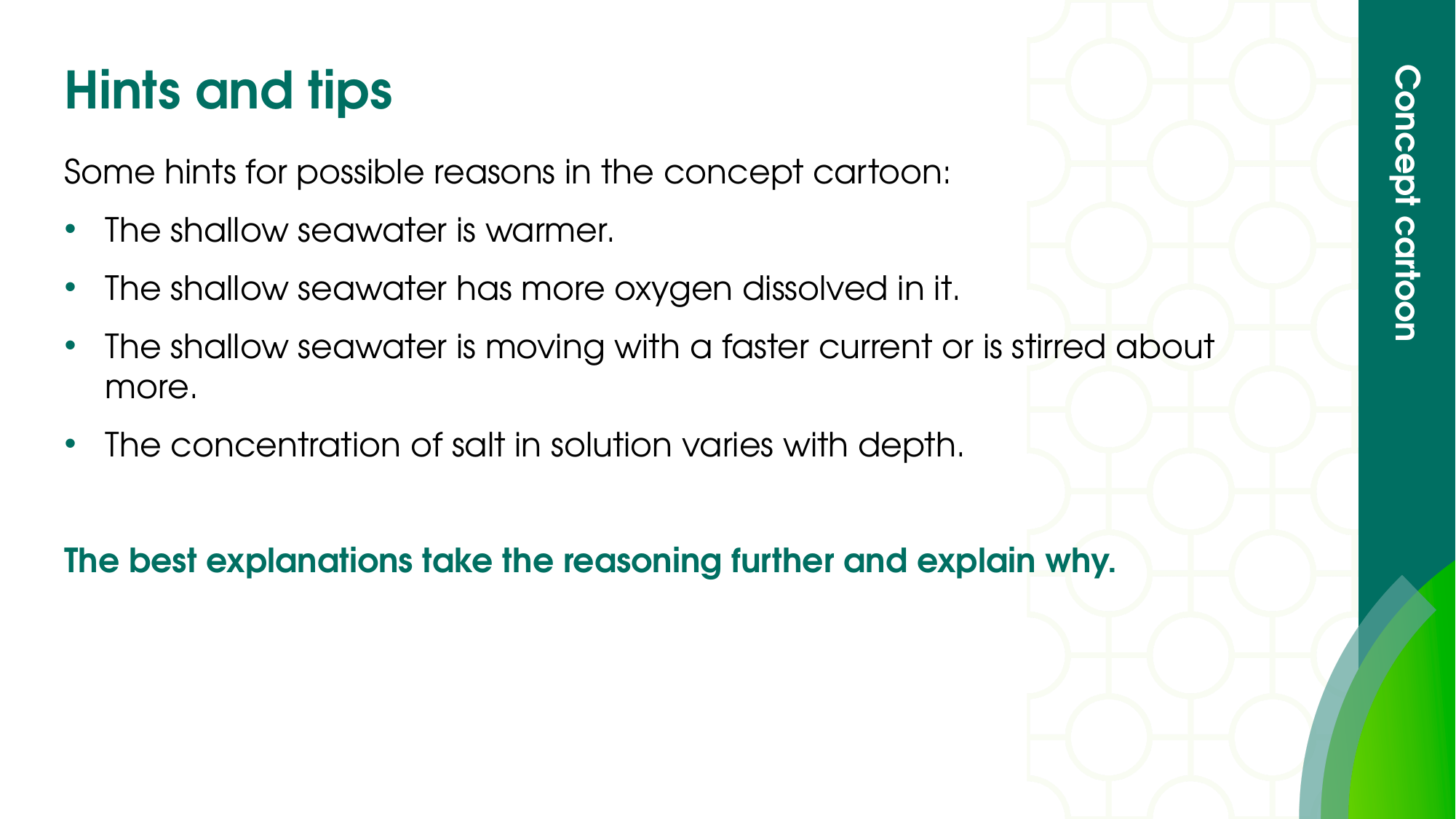

# Hints and tips
Some hints for possible reasons in the concept cartoon:
The shallow seawater is warmer.
The shallow seawater has more oxygen dissolved in it.
The shallow seawater is moving with a faster current or is stirred about more.
The concentration of salt in solution varies with depth.

The best explanations take the reasoning further and explain why.
Concept cartoon